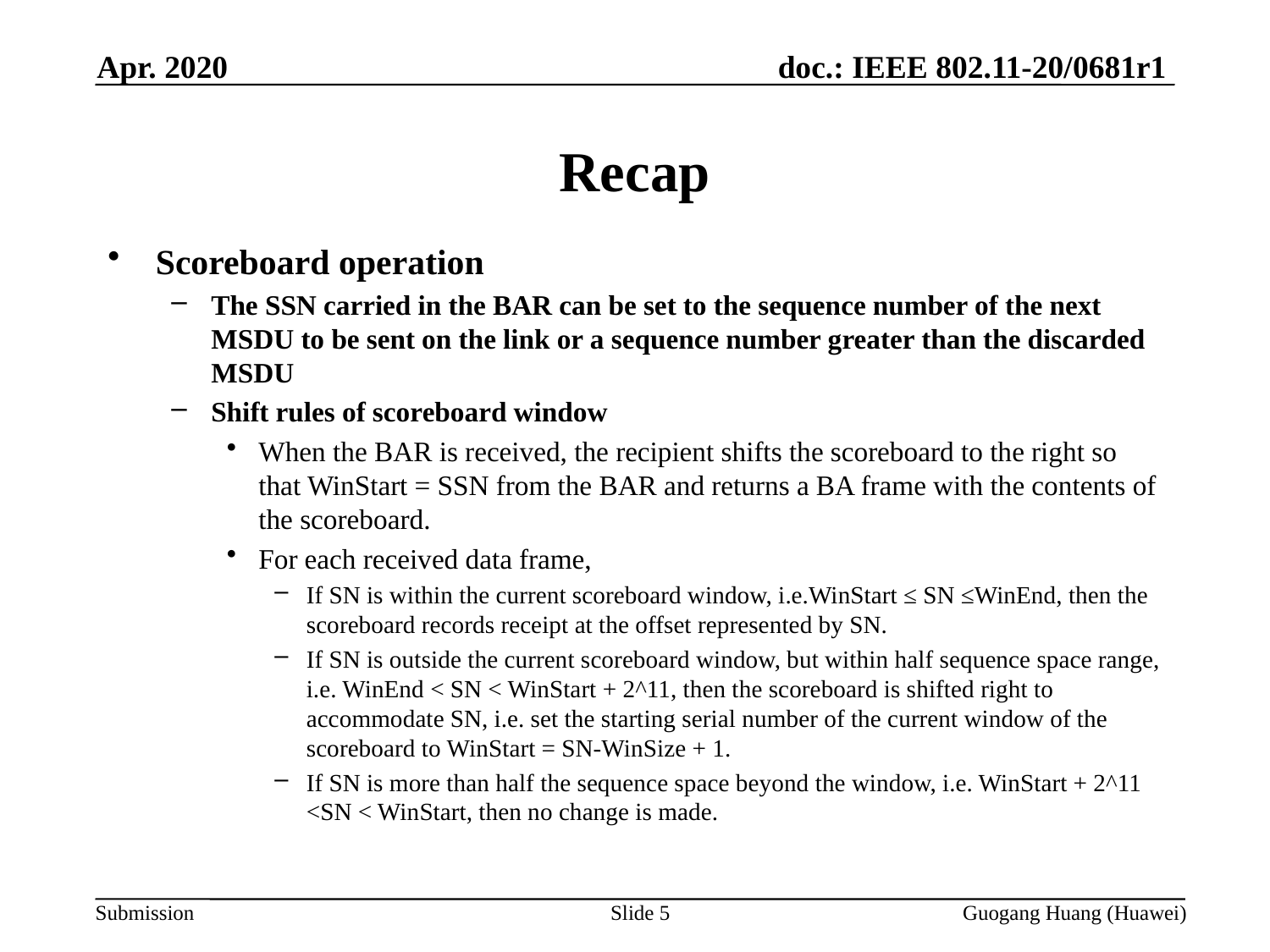

Apr. 2020
Recap
Scoreboard operation
The SSN carried in the BAR can be set to the sequence number of the next MSDU to be sent on the link or a sequence number greater than the discarded MSDU
Shift rules of scoreboard window
When the BAR is received, the recipient shifts the scoreboard to the right so that WinStart = SSN from the BAR and returns a BA frame with the contents of the scoreboard.
For each received data frame,
If SN is within the current scoreboard window, i.e.WinStart ≤ SN ≤WinEnd, then the scoreboard records receipt at the offset represented by SN.
If SN is outside the current scoreboard window, but within half sequence space range, i.e. WinEnd < SN < WinStart + 2^11, then the scoreboard is shifted right to accommodate SN, i.e. set the starting serial number of the current window of the scoreboard to WinStart = SN-WinSize + 1.
If SN is more than half the sequence space beyond the window, i.e. WinStart + 2^11 <SN < WinStart, then no change is made.
Slide 5
Guogang Huang (Huawei)